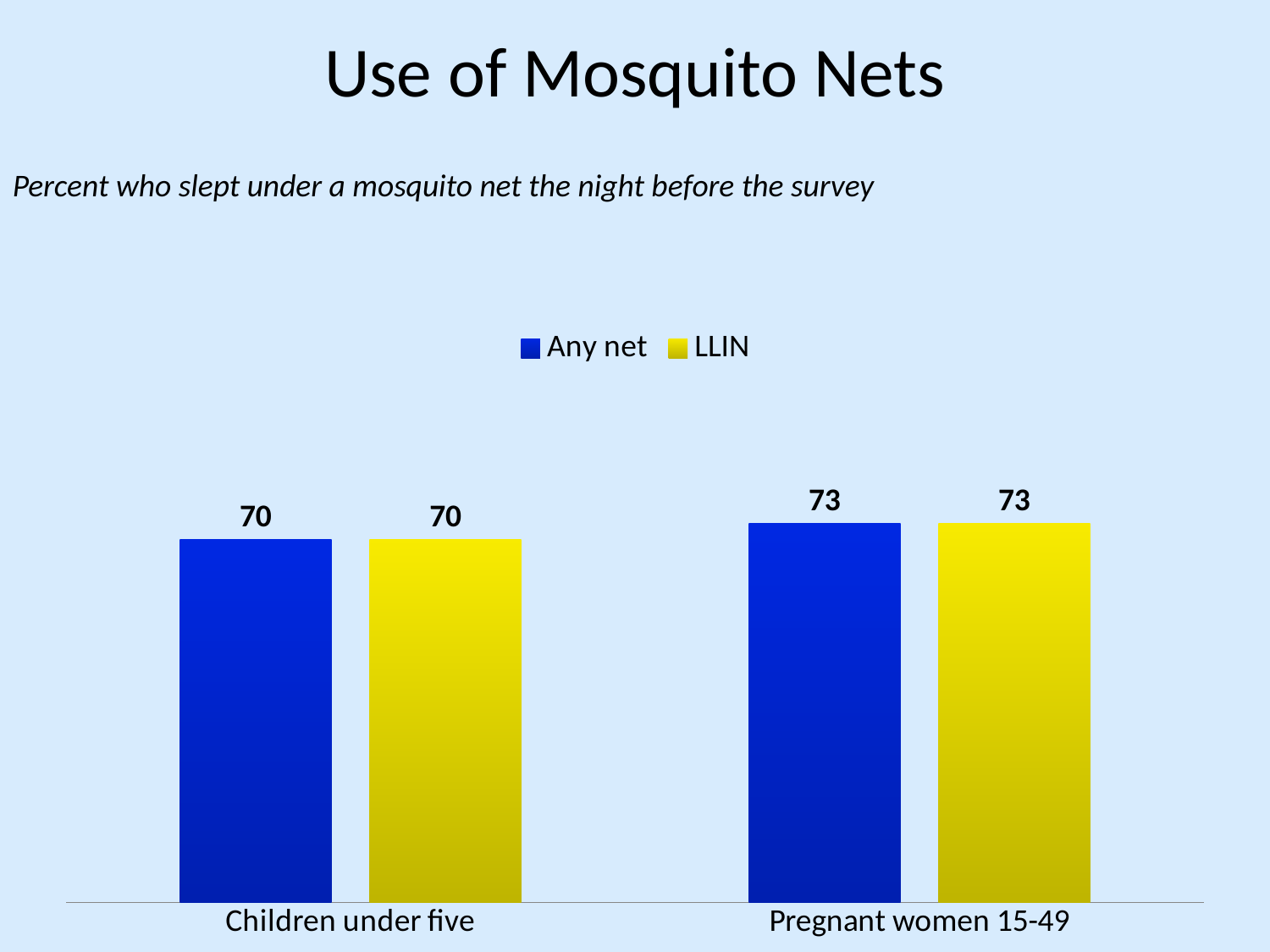

# Use of Mosquito Nets
Percent who slept under a mosquito net the night before the survey

### Chart

| Category | Any net | LLIN |
|---|---|---|
| Children under five | 70.0 | 70.0 |
| Pregnant women 15-49 | 73.0 | 73.0 |